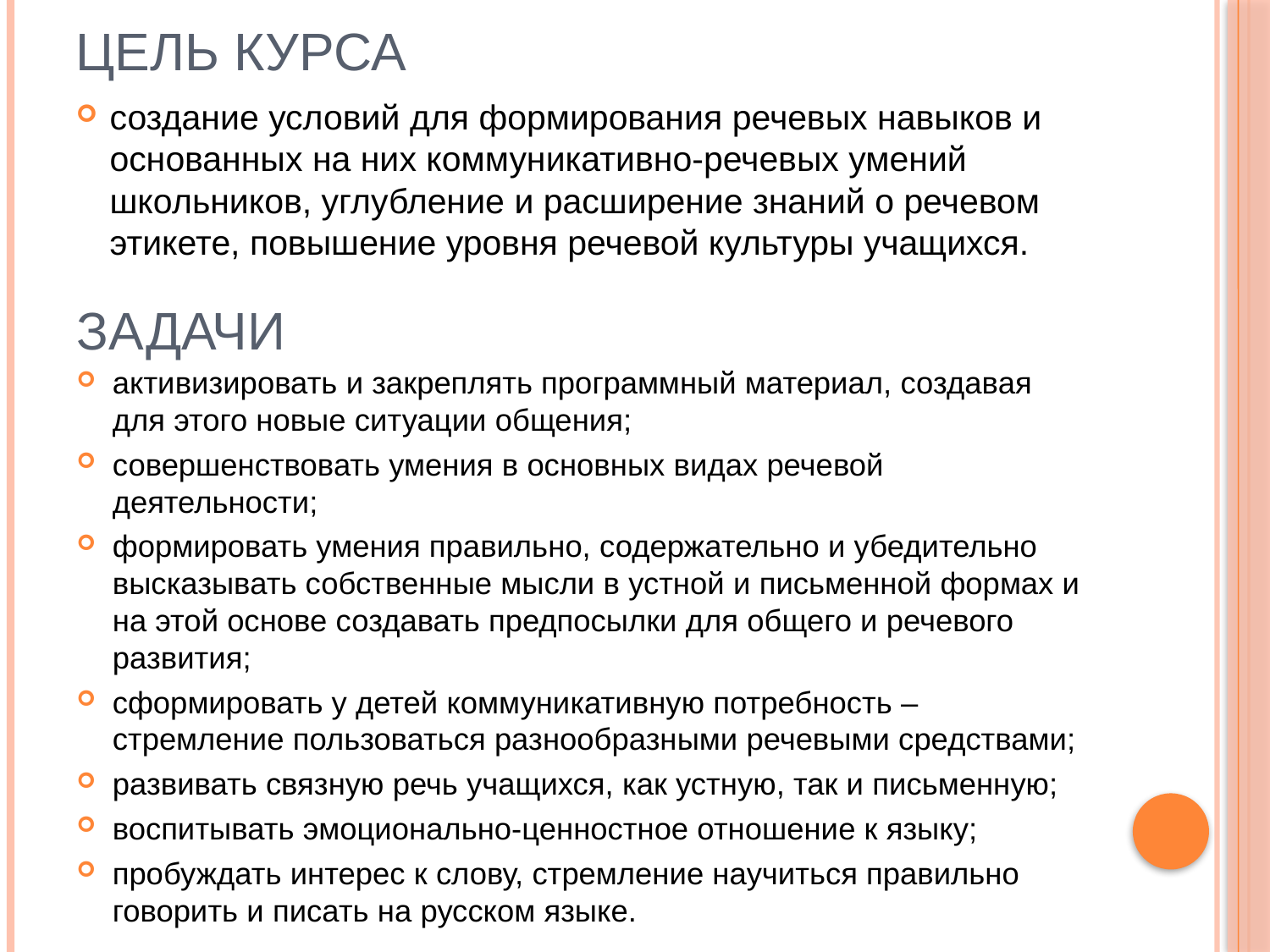

# Цель курса
создание условий для формирования речевых навыков и основанных на них коммуникативно-речевых умений школьников, углубление и расширение знаний о речевом этикете, повышение уровня речевой культуры учащихся.
Задачи
активизировать и закреплять программный материал, создавая для этого новые ситуации общения;
совершенствовать умения в основных видах речевой деятельности;
формировать умения правильно, содержательно и убедительно высказывать собственные мысли в устной и письменной формах и на этой основе создавать предпосылки для общего и речевого развития;
сформировать у детей коммуникативную потребность – стремление пользоваться разнообразными речевыми средствами;
развивать связную речь учащихся, как устную, так и письменную;
воспитывать эмоционально-ценностное отношение к языку;
пробуждать интерес к слову, стремление научиться правильно говорить и писать на русском языке.